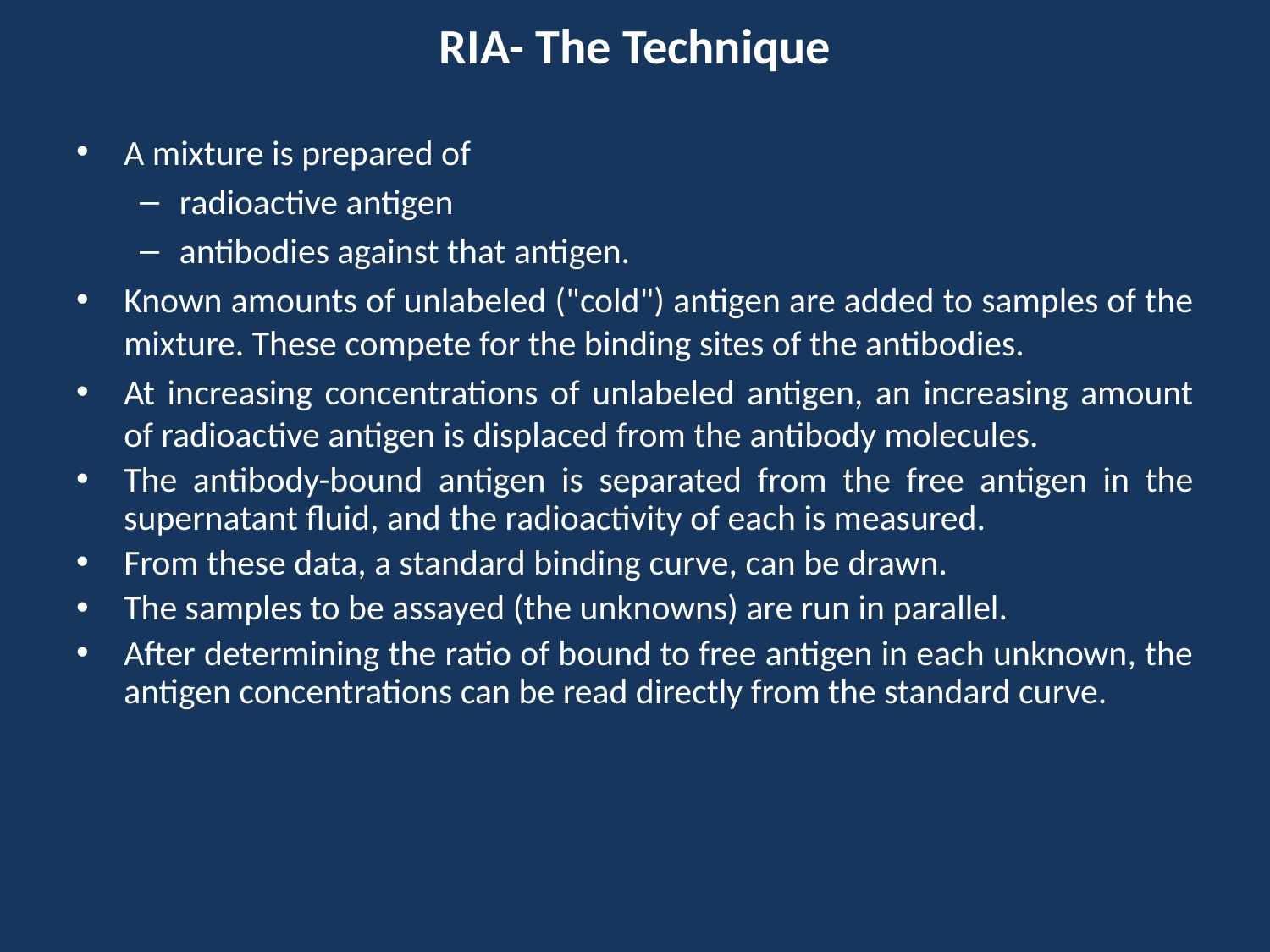

# RIA- The Technique

A mixture is prepared of
radioactive antigen
antibodies against that antigen.
Known amounts of unlabeled ("cold") antigen are added to samples of the mixture. These compete for the binding sites of the antibodies.
At increasing concentrations of unlabeled antigen, an increasing amount of radioactive antigen is displaced from the antibody molecules.
The antibody-bound antigen is separated from the free antigen in the supernatant fluid, and the radioactivity of each is measured.
From these data, a standard binding curve, can be drawn.
The samples to be assayed (the unknowns) are run in parallel.
After determining the ratio of bound to free antigen in each unknown, the antigen concentrations can be read directly from the standard curve.